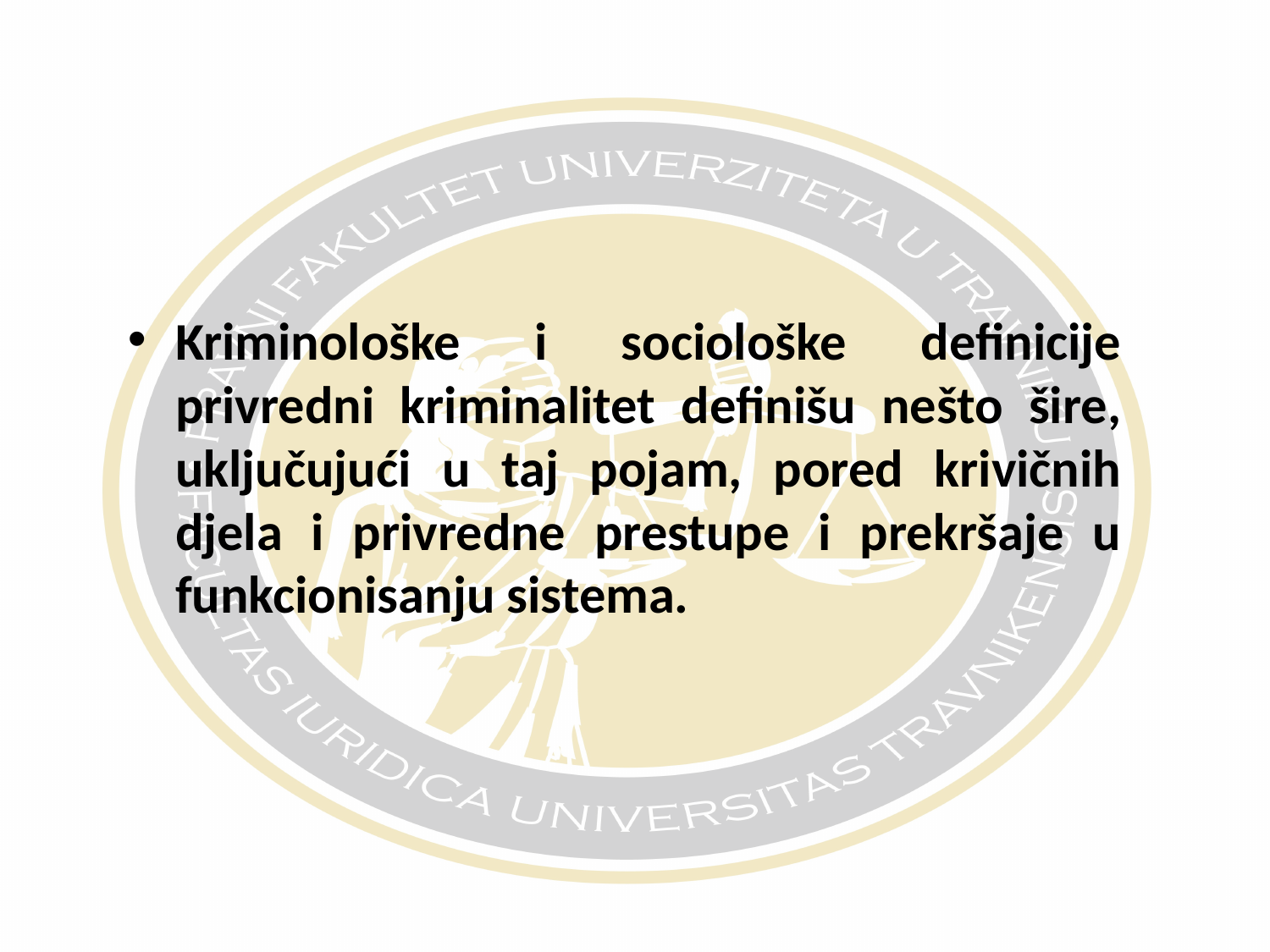

#

Kriminološke i sociološke definicije privredni kriminalitet definišu nešto šire, uključujući u taj pojam, pored krivičnih djela i privredne prestupe i prekršaje u funkcionisanju sistema.